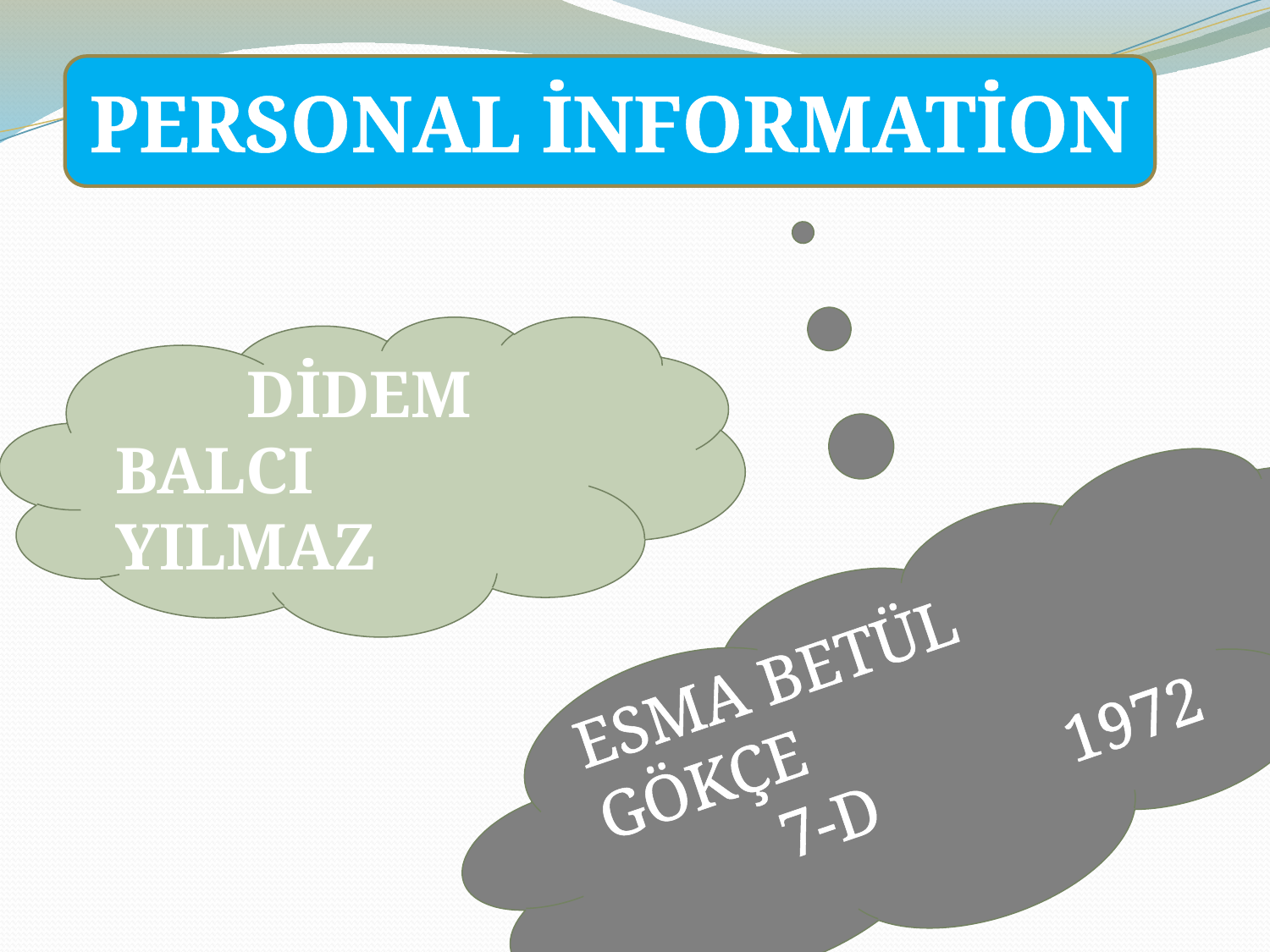

PERSONAL İNFORMATİON
        DİDEM
BALCI  YILMAZ

ESMA BETÜL  GÖKÇE
          7-D            1972